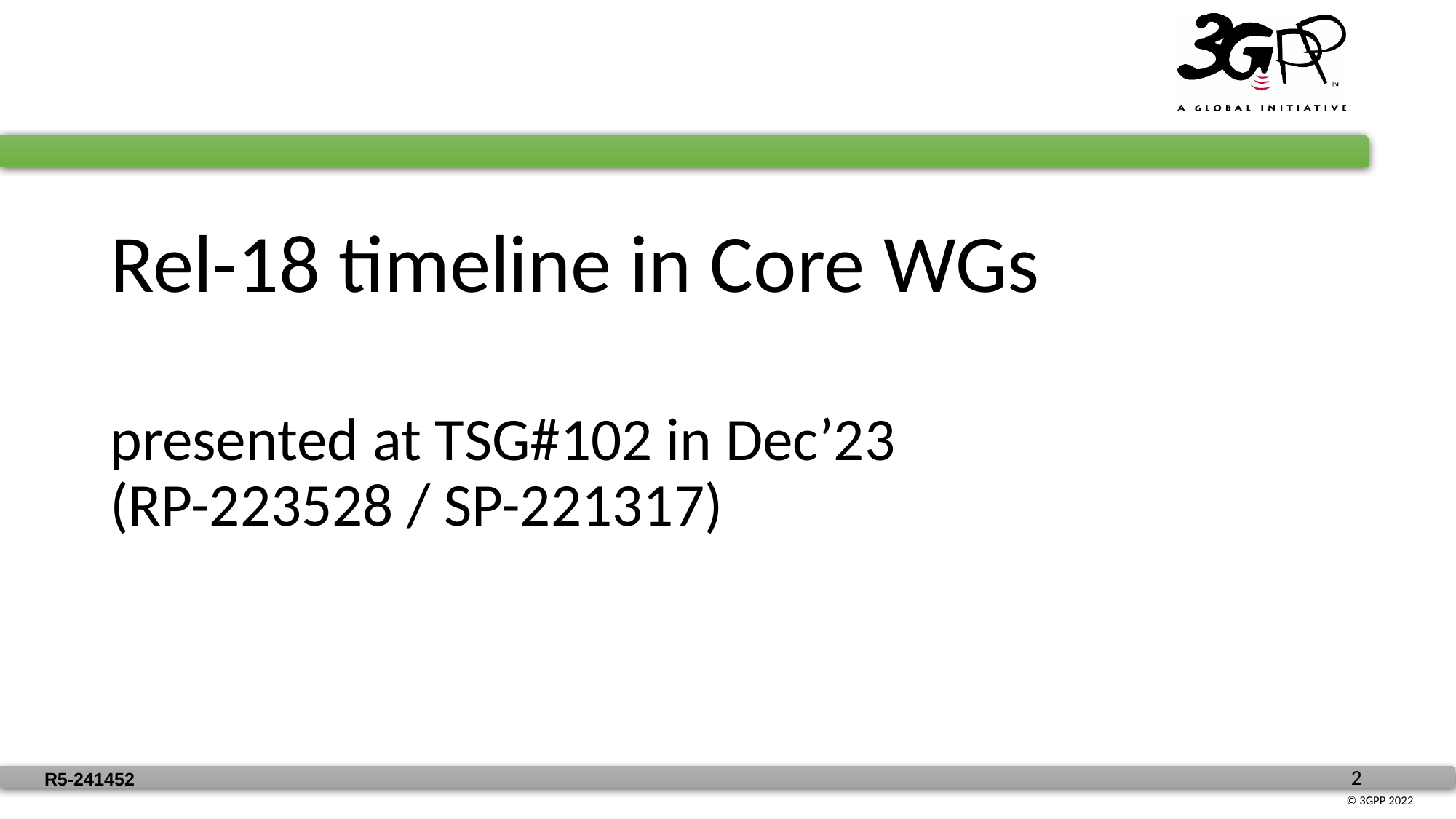

# Rel-18 timeline in Core WGs presented at TSG#102 in Dec’23 (RP-223528 / SP-221317)